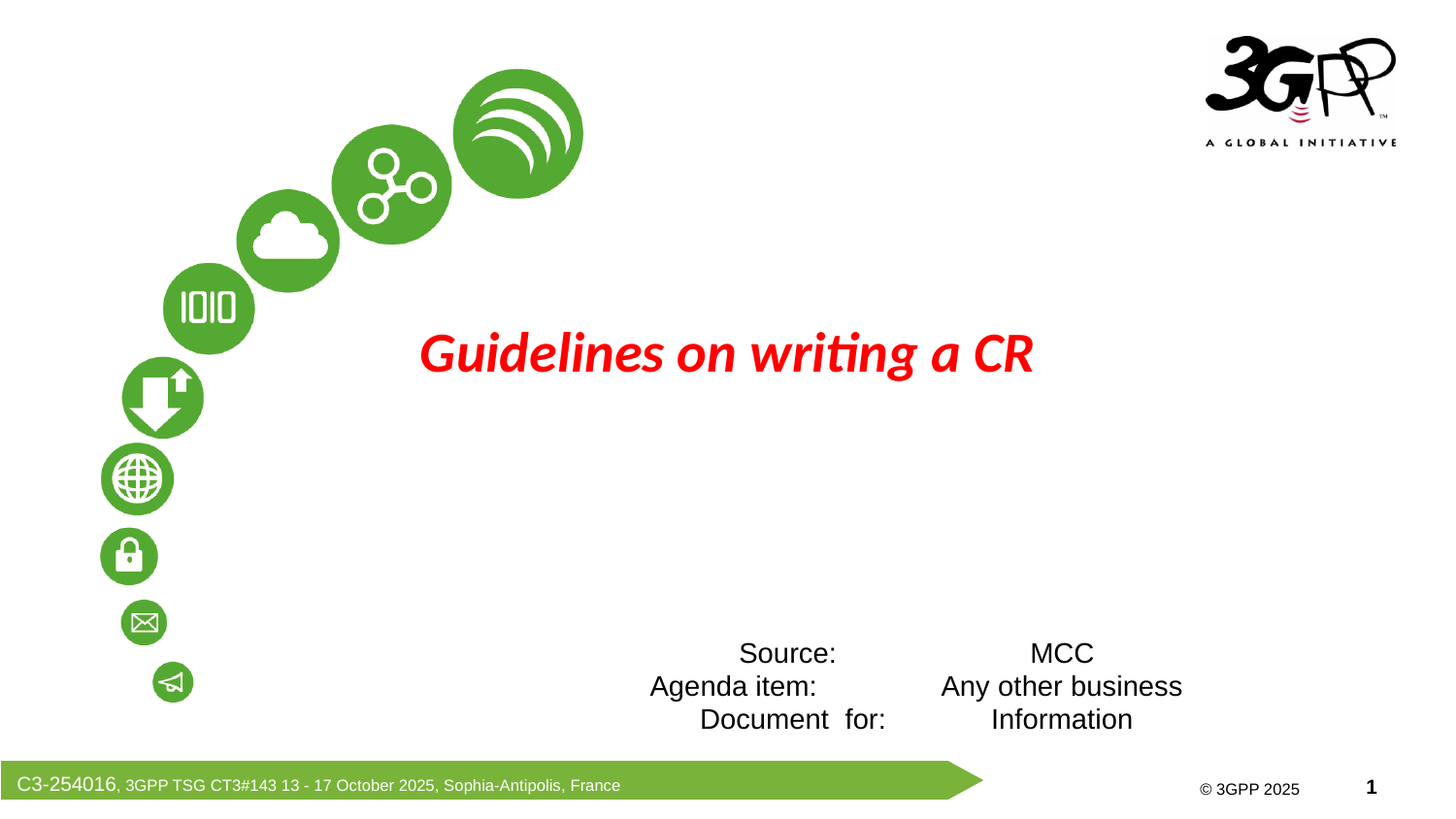

Guidelines on writing a CR

Source: 		MCC
Agenda item: 	Any other business
Document  for:	Information
C3-254016, 3GPP TSG CT3#143 13 - 17 October 2025, Sophia-Antipolis, France